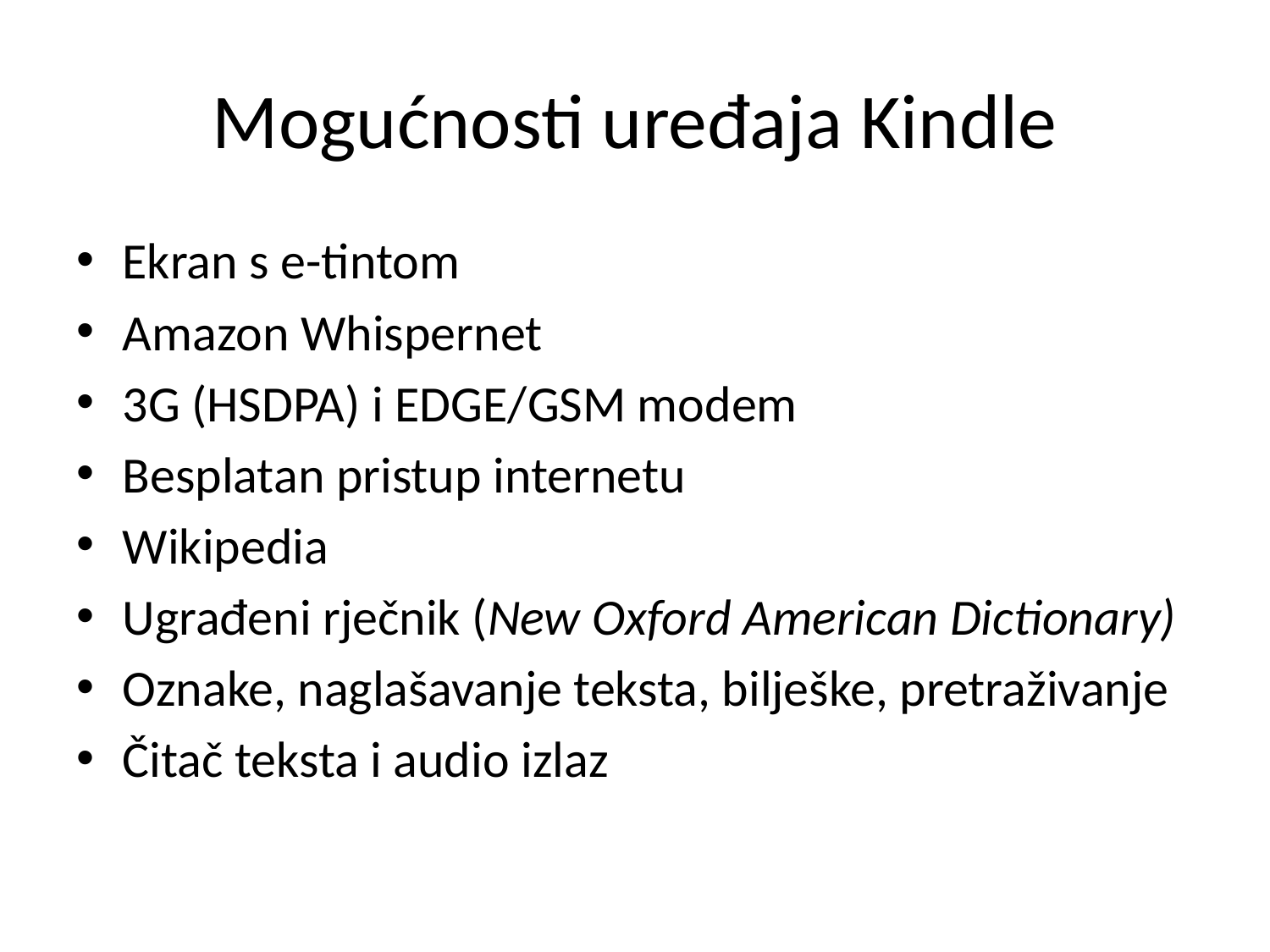

# Mogućnosti uređaja Kindle
Ekran s e-tintom
Amazon Whispernet
3G (HSDPA) i EDGE/GSM modem
Besplatan pristup internetu
Wikipedia
Ugrađeni rječnik (New Oxford American Dictionary)
Oznake, naglašavanje teksta, bilješke, pretraživanje
Čitač teksta i audio izlaz